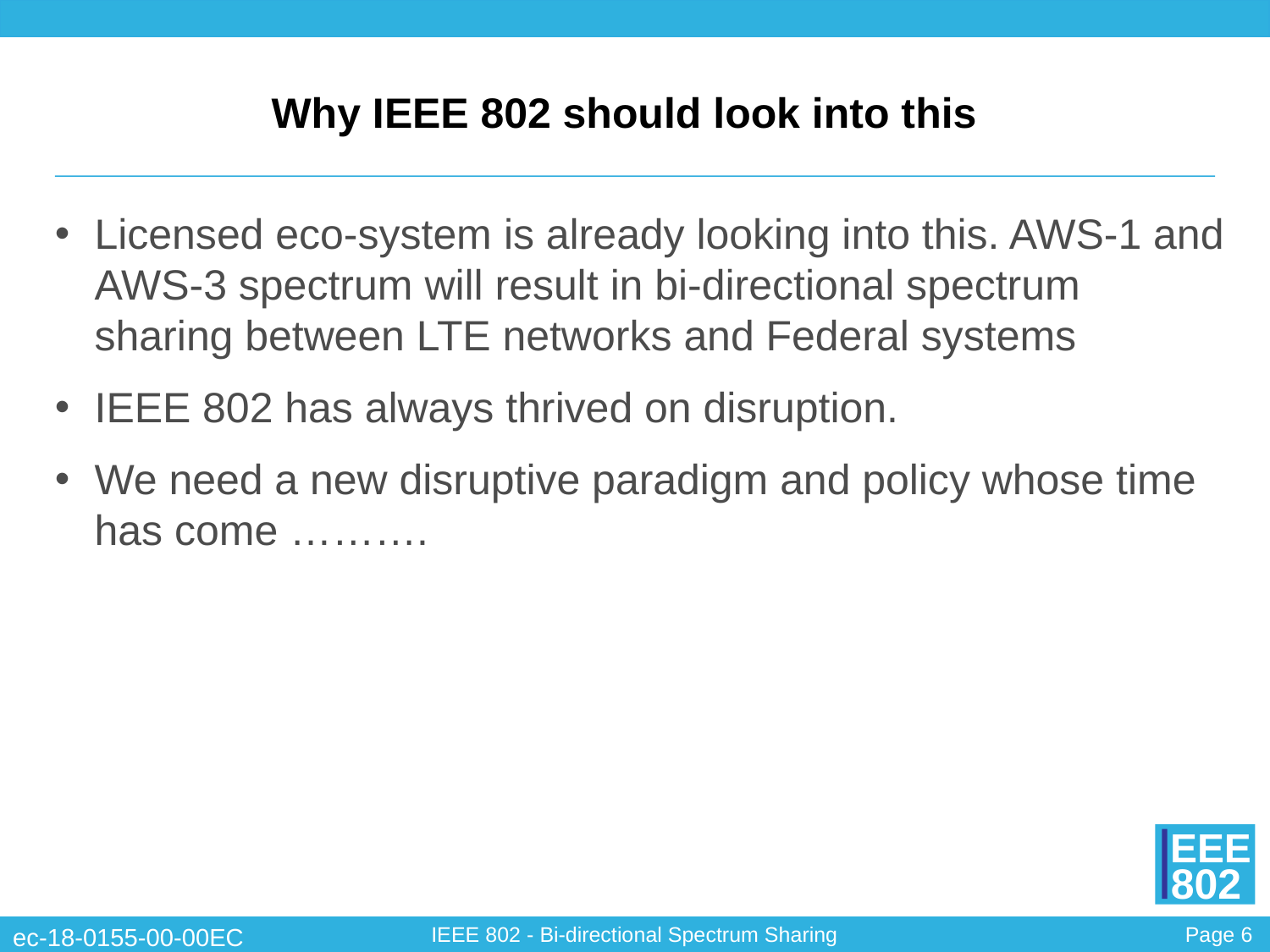

# Why IEEE 802 should look into this
Licensed eco-system is already looking into this. AWS-1 and AWS-3 spectrum will result in bi-directional spectrum sharing between LTE networks and Federal systems
IEEE 802 has always thrived on disruption.
We need a new disruptive paradigm and policy whose time has come ……….